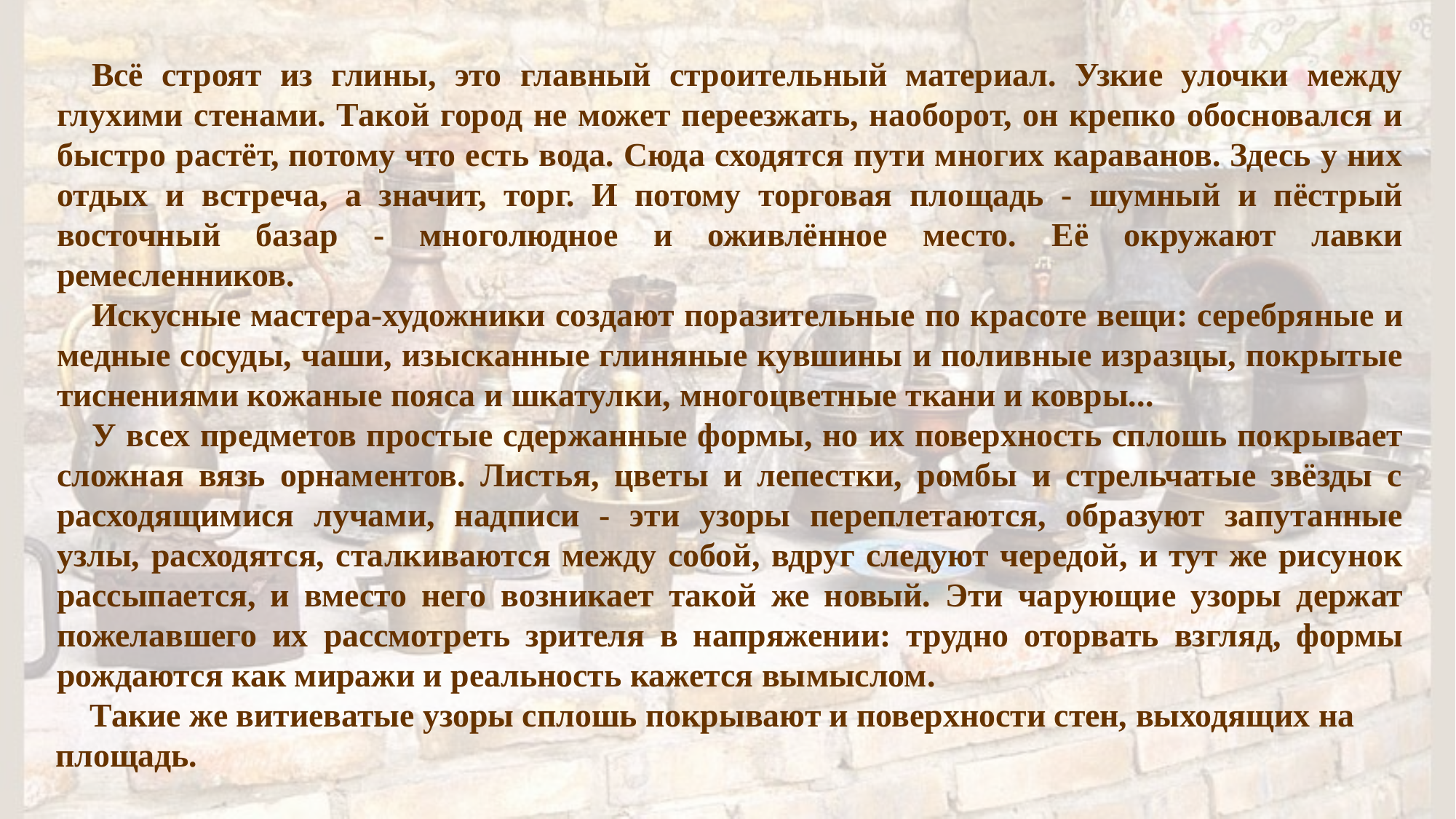

Всё строят из глины, это главный строительный материал. Узкие улочки между глухими стенами. Такой город не может переезжать, наоборот, он крепко обосновался и быстро растёт, потому что есть вода. Сюда сходятся пути многих караванов. Здесь у них отдых и встреча, а значит, торг. И потому торговая пло­щадь - шумный и пёстрый восточный базар - многолюдное и оживлённое мес­то. Её окружают лавки ремесленников.
Искусные мастера-художники создают поразительные по красоте вещи: серебря­ные и медные сосуды, чаши, изысканные глиняные кувшины и поливные изразцы, покрытые тиснениями кожаные пояса и шкатулки, многоцветные ткани и ковры...
У всех предметов простые сдержанные формы, но их поверхность сплошь по­крывает сложная вязь орнаментов. Листья, цветы и лепестки, ромбы и стрельчатые звёзды с расходящимися лучами, надпи­си - эти узоры переплетаются, образуют запутанные узлы, расходятся, сталкивают­ся между собой, вдруг следуют чередой, и тут же рисунок рассыпается, и вместо него возникает такой же новый. Эти ча­рующие узоры держат пожелавшего их рассмотреть зрителя в напряжении: труд­но оторвать взгляд, формы рождаются как миражи и реальность кажется вы­мыслом.
Такие же витиеватые узоры сплошь покрывают и поверхности стен, выходя­щих на площадь.